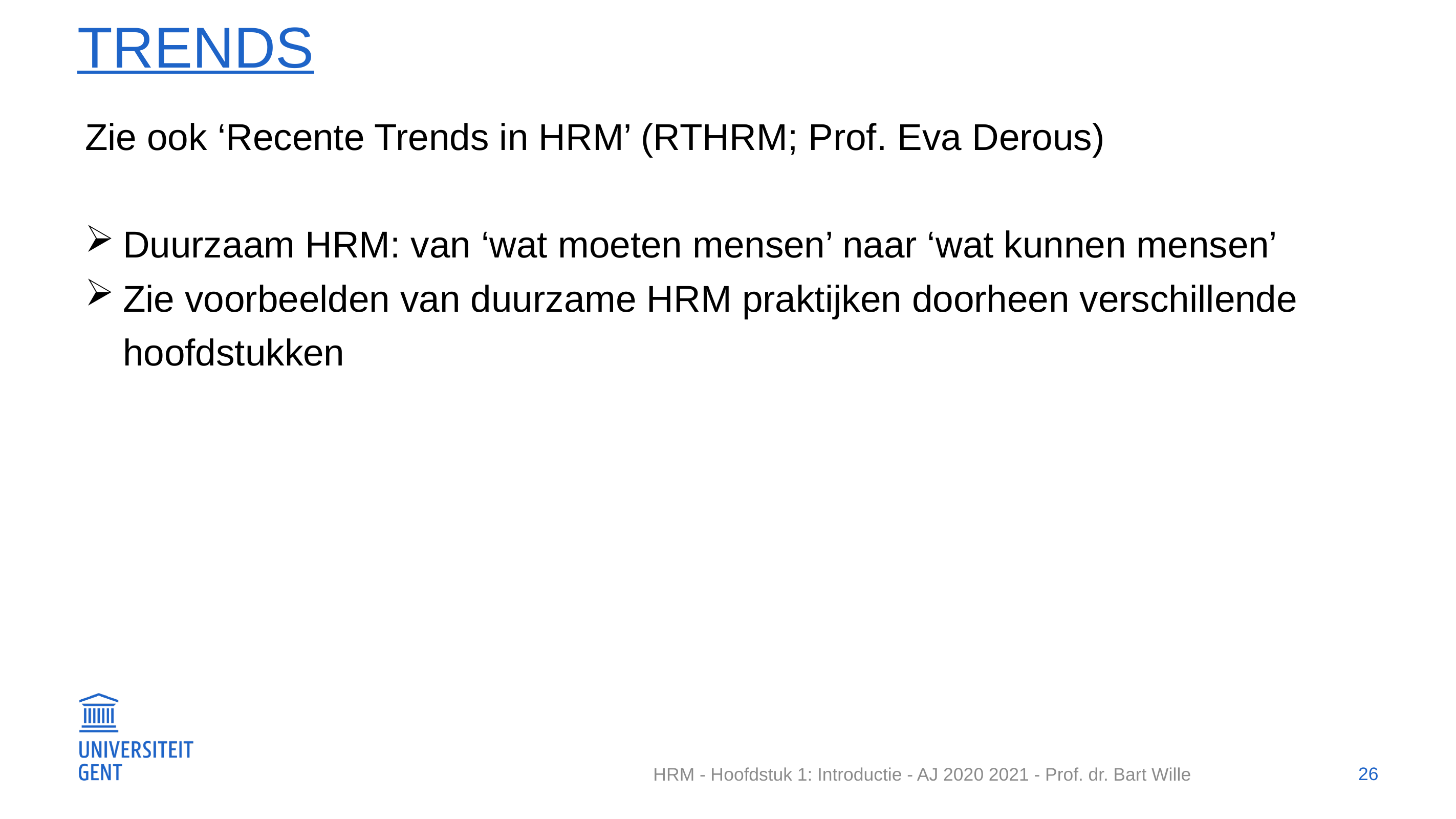

# trends
Zie ook ‘Recente Trends in HRM’ (RTHRM; Prof. Eva Derous)

Duurzaam HRM: van ‘wat moeten mensen’ naar ‘wat kunnen mensen’
Zie voorbeelden van duurzame HRM praktijken doorheen verschillende hoofdstukken

26
HRM - Hoofdstuk 1: Introductie - AJ 2020 2021 - Prof. dr. Bart Wille